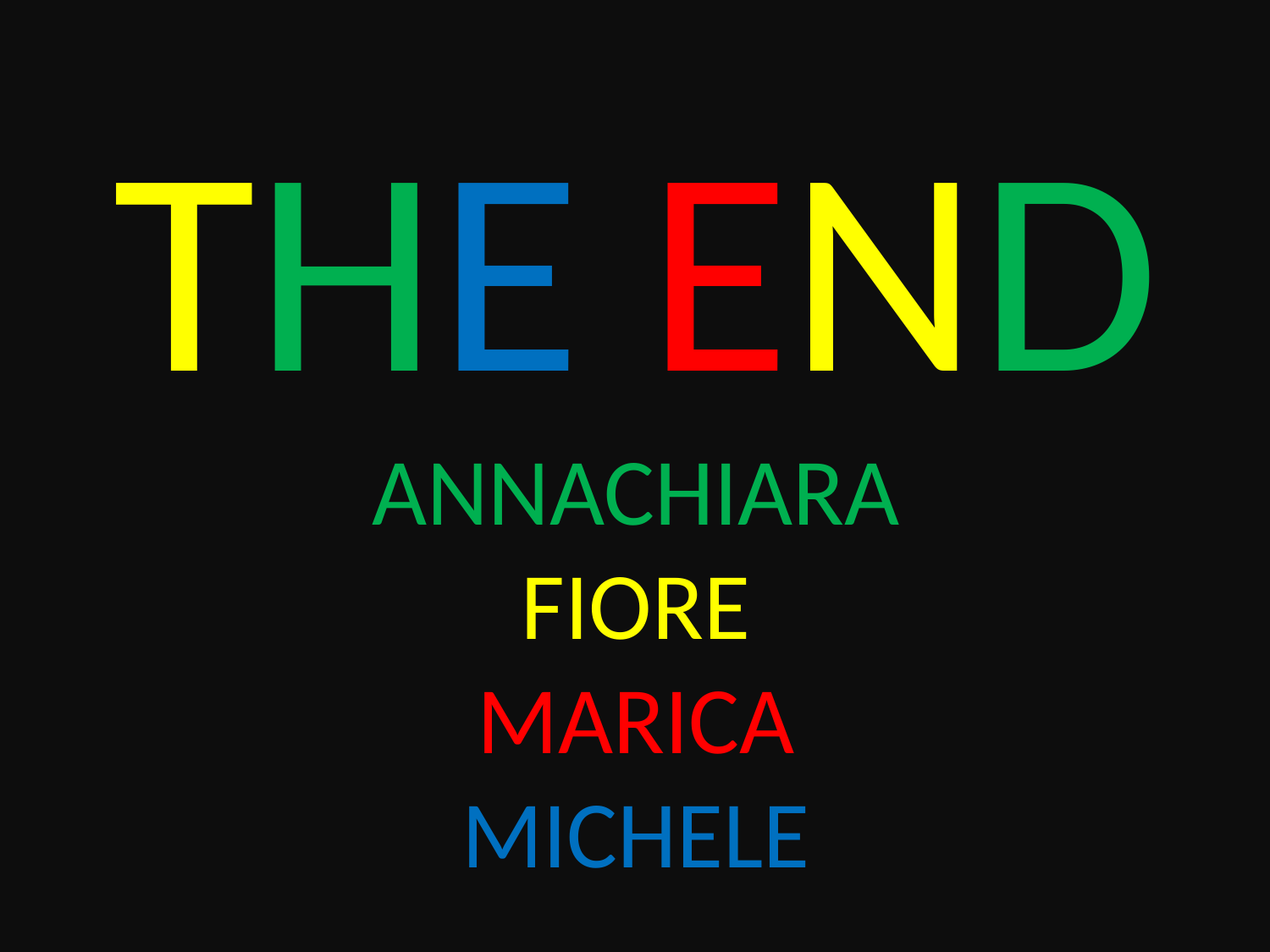

# THE END ANNACHIARA FIORE MARICA MICHELE